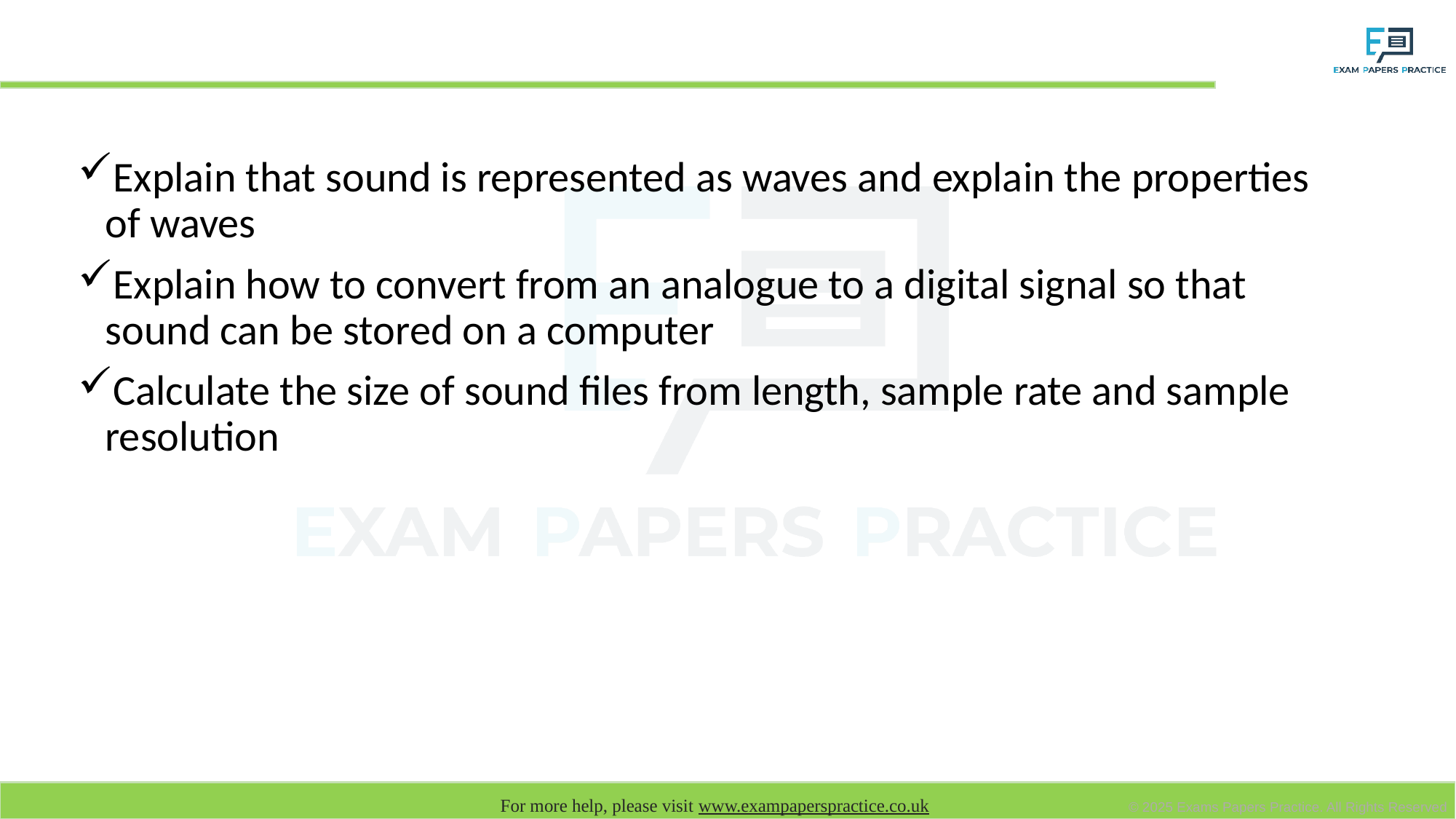

# Learning objectives
Explain that sound is represented as waves and explain the properties of waves
Explain how to convert from an analogue to a digital signal so that sound can be stored on a computer
Calculate the size of sound files from length, sample rate and sample resolution